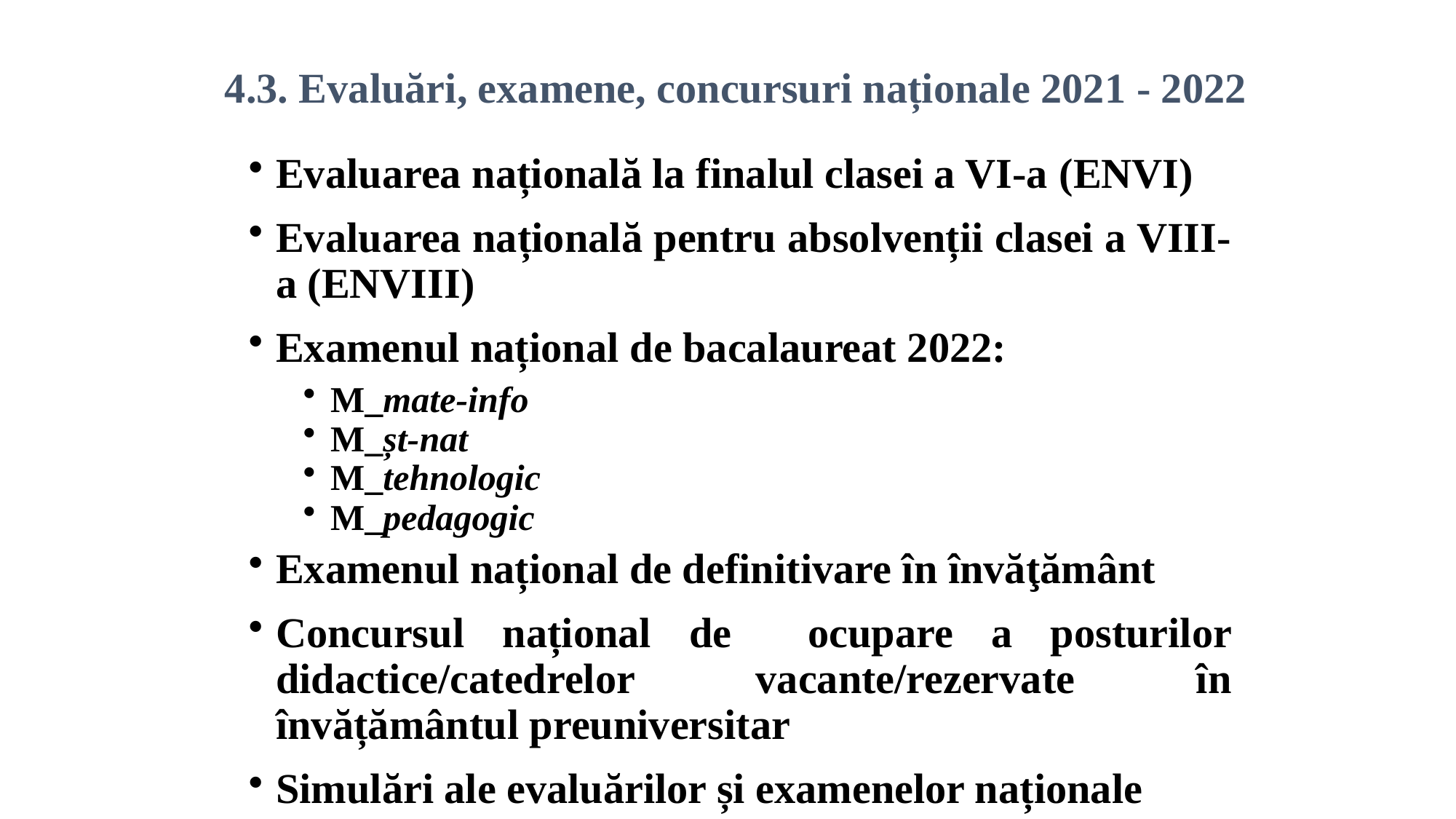

4.3. Evaluări, examene, concursuri naționale 2021 - 2022
Evaluarea națională la finalul clasei a VI-a (ENVI)
Evaluarea națională pentru absolvenții clasei a VIII-a (ENVIII)
Examenul național de bacalaureat 2022:
M_mate-info
M_șt-nat
M_tehnologic
M_pedagogic
Examenul național de definitivare în învăţământ
Concursul național de  ocupare a posturilor didactice/catedrelor vacante/rezervate în învățământul preuniversitar
Simulări ale evaluărilor și examenelor naționale